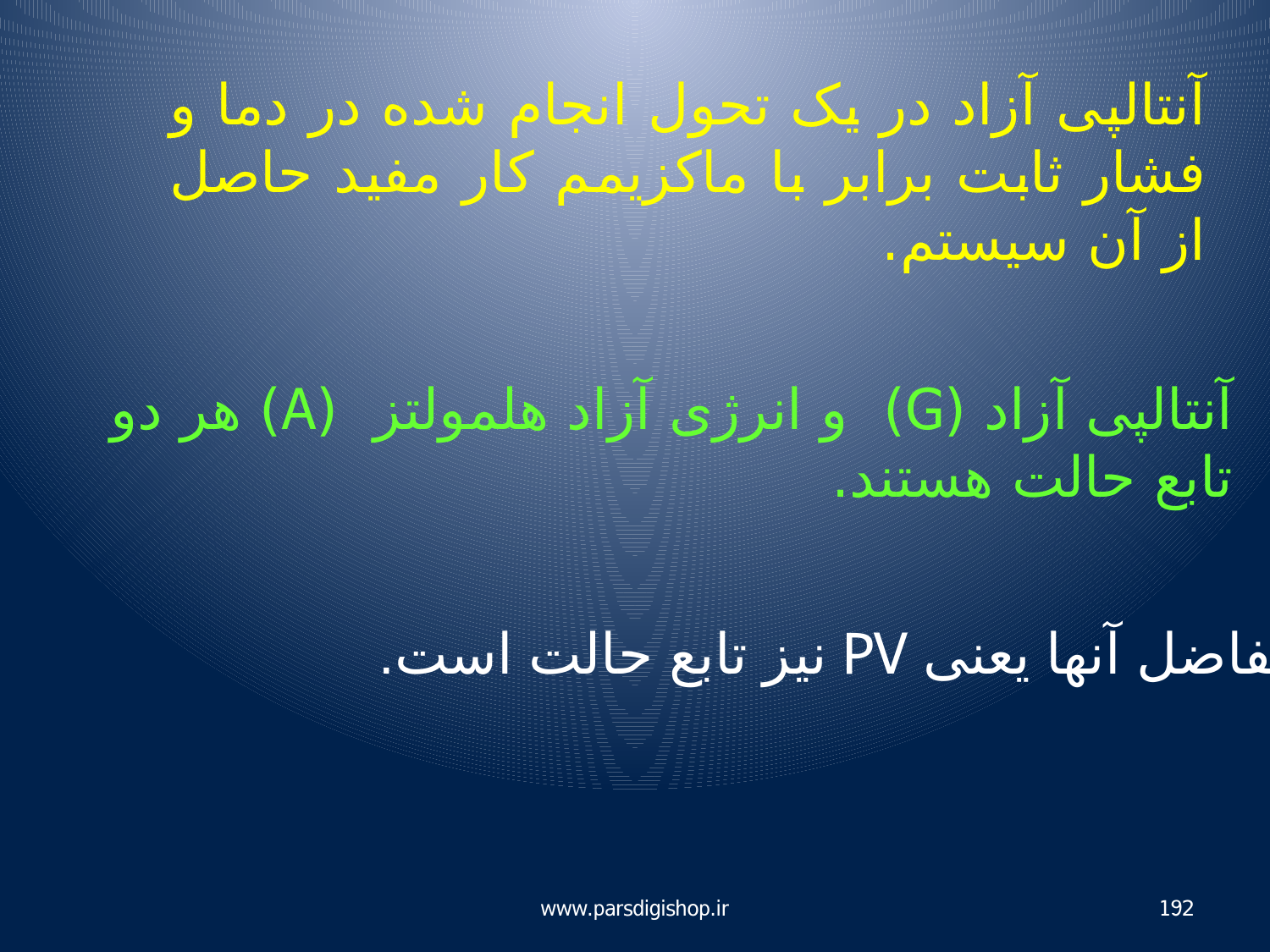

آنتالپی آزاد در یک تحول انجام شده در دما و فشار ثابت برابر با ماکزیمم کار مفید حاصل از آن سیستم.
آنتالپی آزاد (G)  و انرژی آزاد هلمولتز  (A) هر دو تابع حالت هستند.
تفاضل آنها یعنی PV نیز تابع حالت است.
www.parsdigishop.ir
192